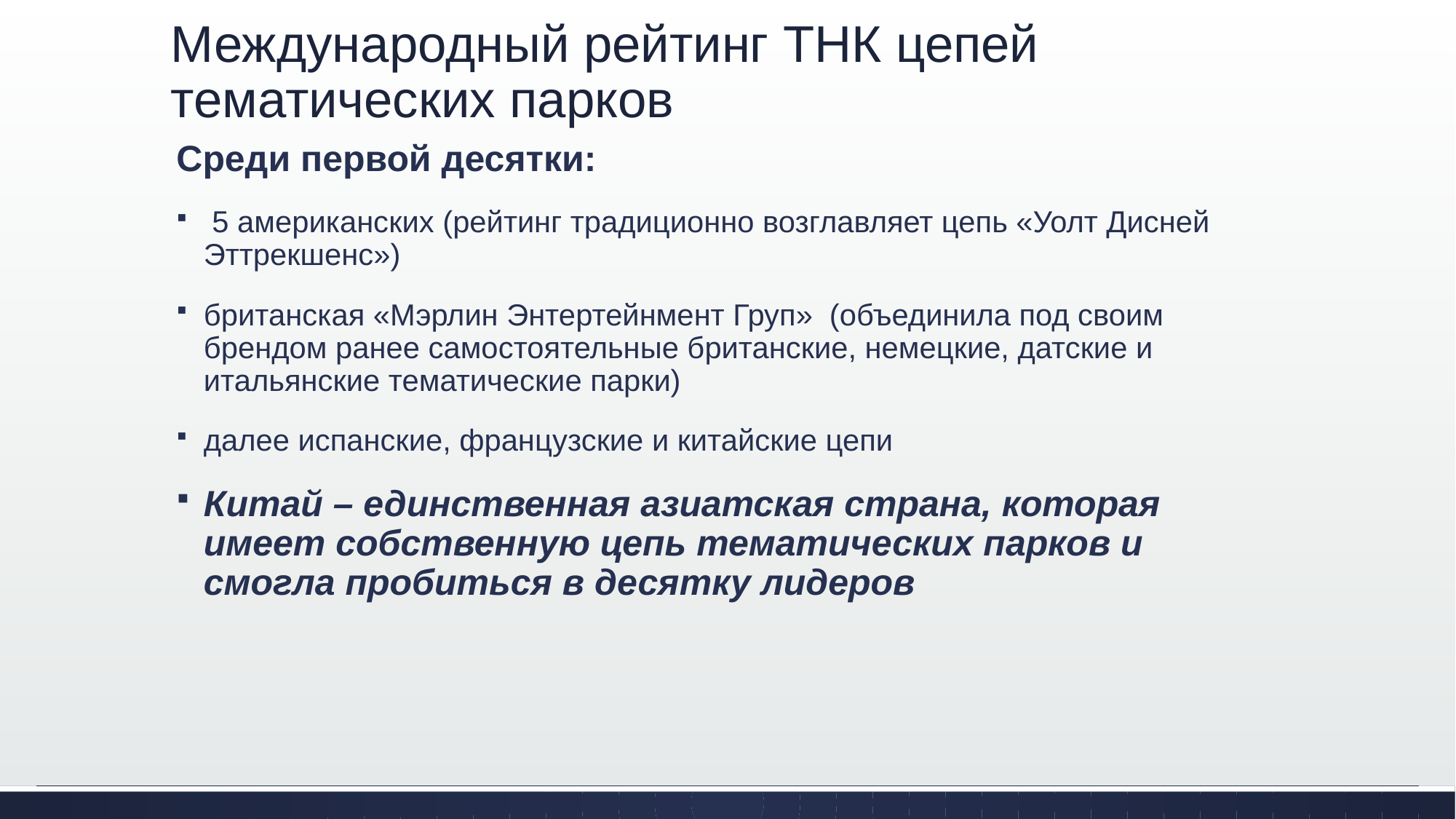

# Международный рейтинг ТНК цепей тематических парков
Среди первой десятки:
 5 американских (рейтинг традиционно возглавляет цепь «Уолт Дисней Эттрекшенс»)
британская «Мэрлин Энтертейнмент Груп»  (объединила под своим брендом ранее самостоятельные британские, немецкие, датские и итальянские тематические парки)
далее испанские, французские и китайские цепи
Китай – единственная азиатская страна, которая имеет собственную цепь тематических парков и смогла пробиться в десятку лидеров